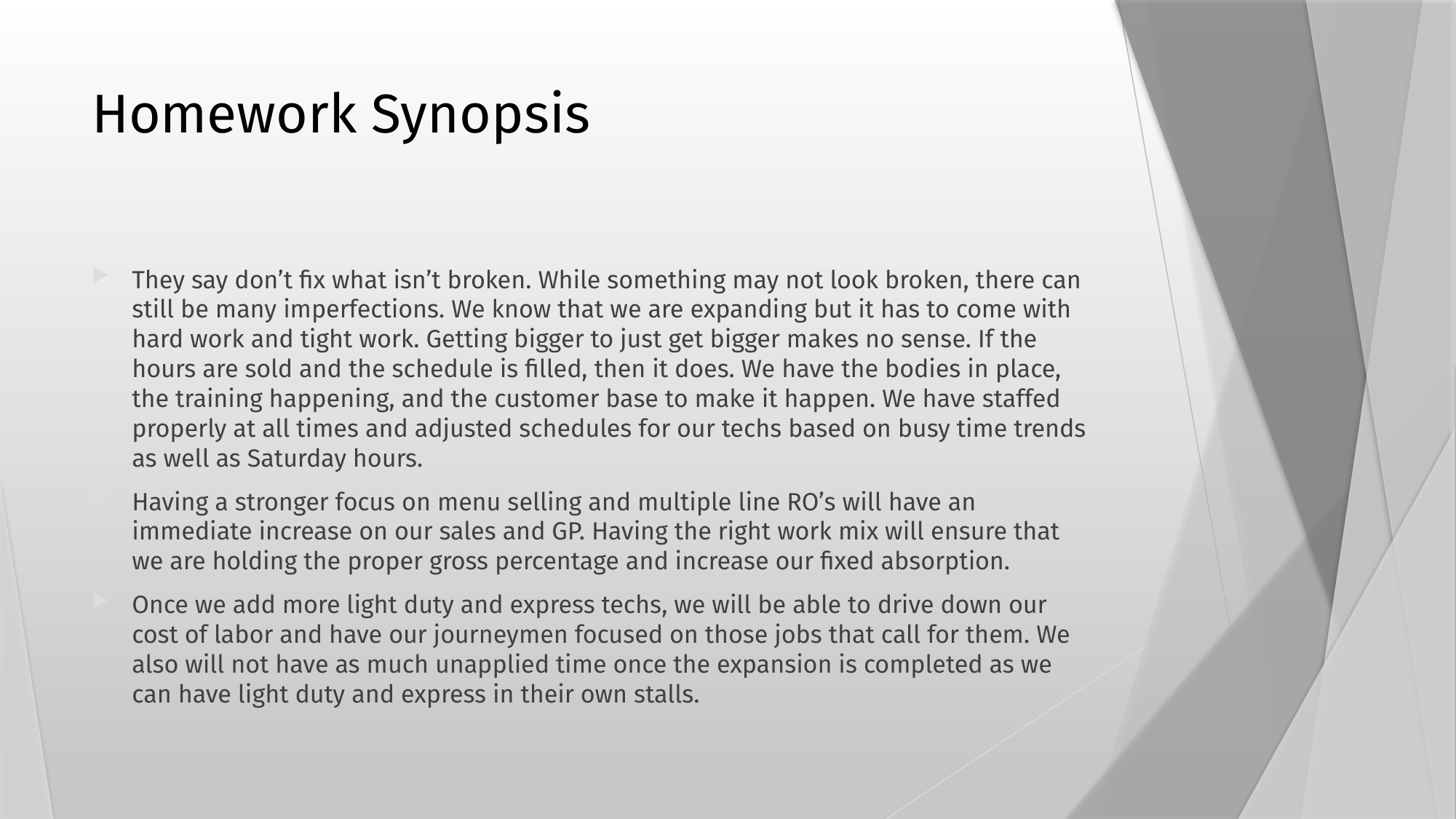

# Homework Synopsis
They say don’t fix what isn’t broken. While something may not look broken, there can still be many imperfections. We know that we are expanding but it has to come with hard work and tight work. Getting bigger to just get bigger makes no sense. If the hours are sold and the schedule is filled, then it does. We have the bodies in place, the training happening, and the customer base to make it happen. We have staffed properly at all times and adjusted schedules for our techs based on busy time trends as well as Saturday hours.
Having a stronger focus on menu selling and multiple line RO’s will have an immediate increase on our sales and GP. Having the right work mix will ensure that we are holding the proper gross percentage and increase our fixed absorption.
Once we add more light duty and express techs, we will be able to drive down our cost of labor and have our journeymen focused on those jobs that call for them. We also will not have as much unapplied time once the expansion is completed as we can have light duty and express in their own stalls.